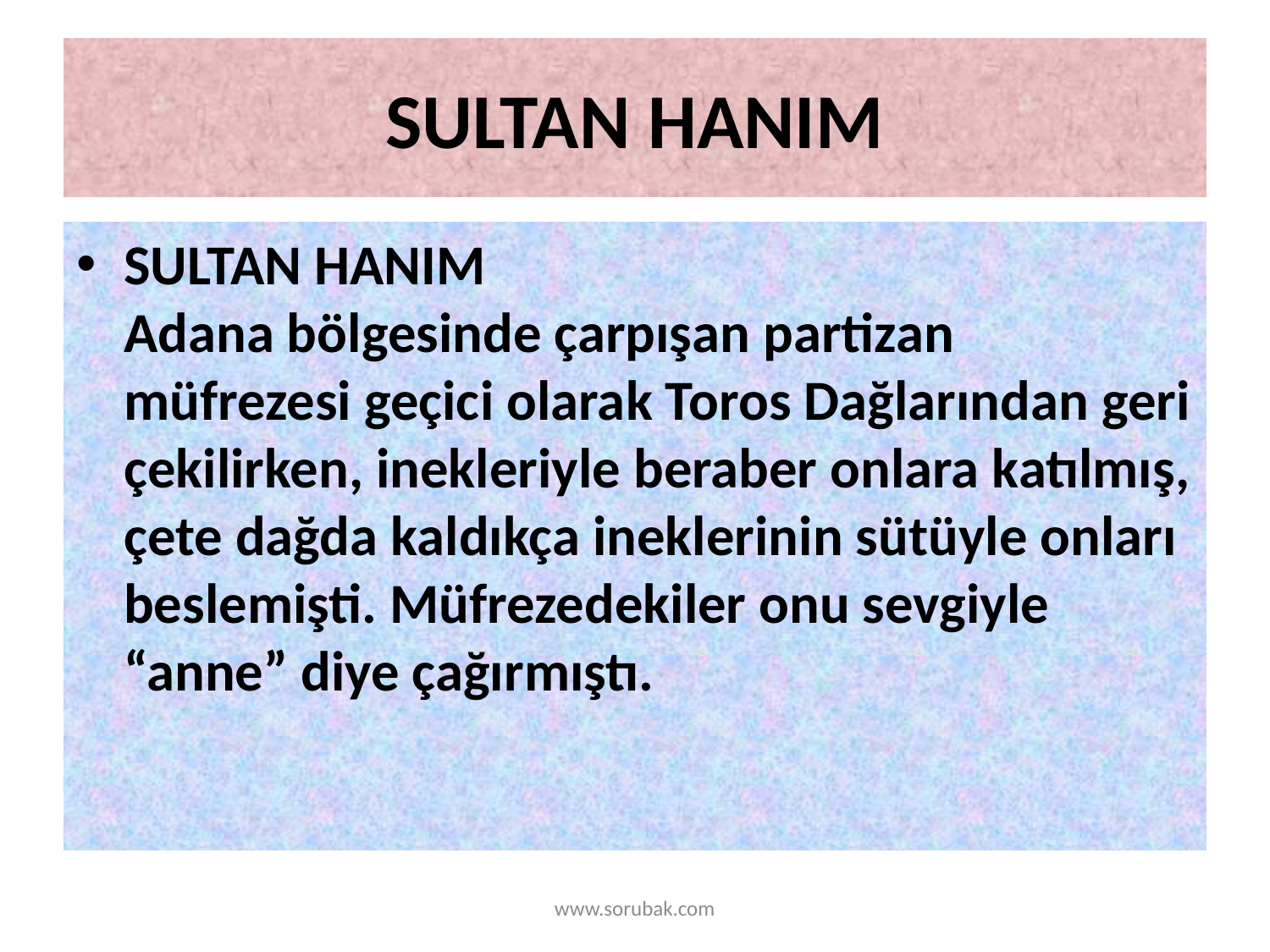

# SULTAN HANIM
SULTAN HANIM
Adana bölgesinde çarpışan partizan müfrezesi geçici olarak Toros Dağlarından geri çekilirken, inekleriyle beraber onlara katılmış, çete dağda kaldıkça ineklerinin sütüyle onları beslemişti. Müfrezedekiler onu sevgiyle “anne” diye çağırmıştı.
www.sorubak.com